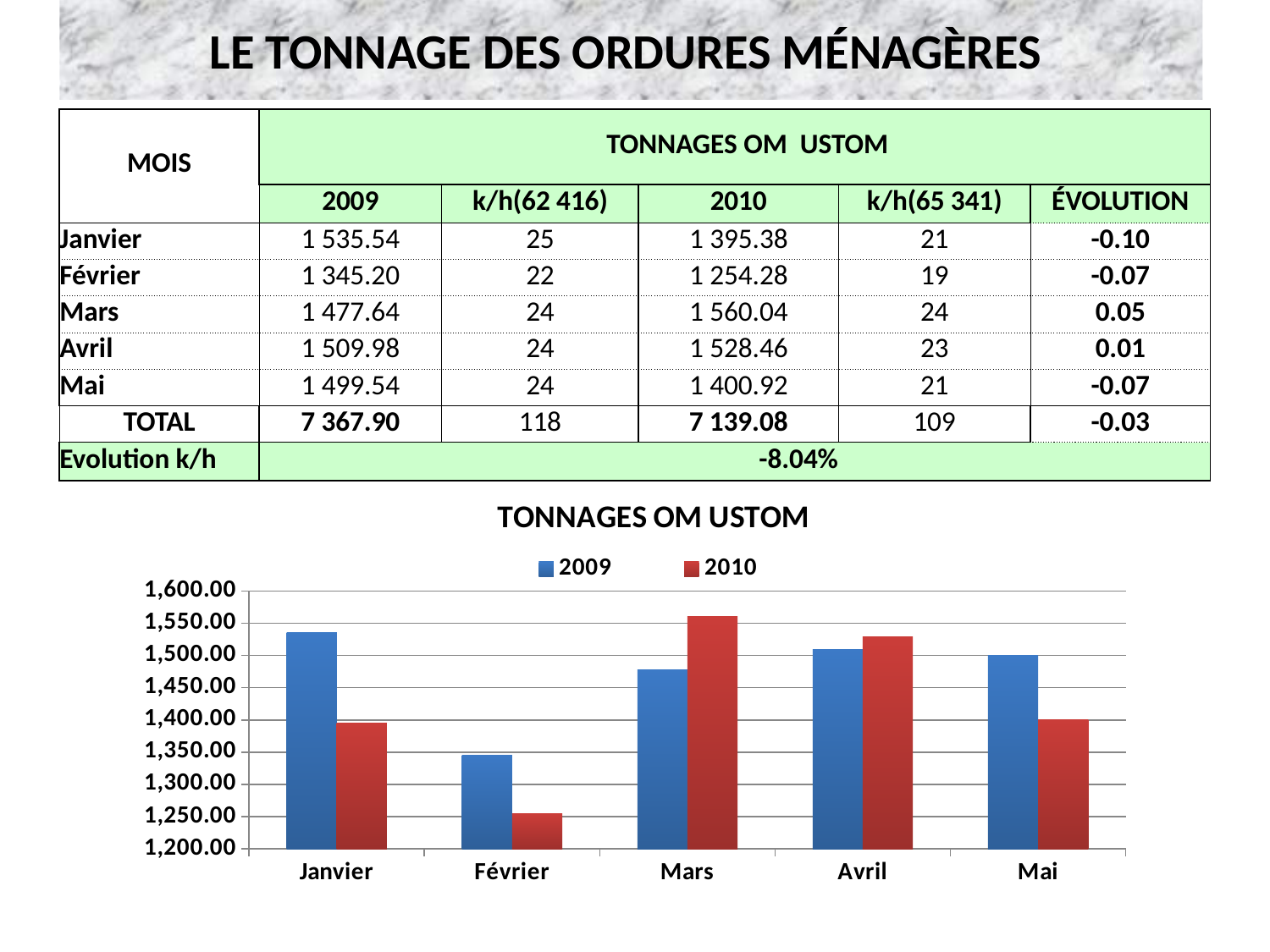

# LE TONNAGE DES ORDURES MÉNAGÈRES
|  | TONNAGES OM USTOM |  |  |  |  |
| --- | --- | --- | --- | --- | --- |
| MOIS |  |  |  |  |  |
|  | 2009 | k/h(62 416) | 2010 | k/h(65 341) | ÉVOLUTION |
| Janvier | 1 535.54 | 25 | 1 395.38 | 21 | -0.10 |
| Février | 1 345.20 | 22 | 1 254.28 | 19 | -0.07 |
| Mars | 1 477.64 | 24 | 1 560.04 | 24 | 0.05 |
| Avril | 1 509.98 | 24 | 1 528.46 | 23 | 0.01 |
| Mai | 1 499.54 | 24 | 1 400.92 | 21 | -0.07 |
| TOTAL | 7 367.90 | 118 | 7 139.08 | 109 | -0.03 |
| Evolution k/h |  | -8.04% |  |  |  |

### Chart

| Category |  |  |
|---|---|---|
| Janvier | 1535.54 | 1395.3799999999999 |
| Février | 1345.2 | 1254.28 |
| Mars | 1477.6399999999999 | 1560.04 |
| Avril | 1509.98 | 1528.46 |
| Mai | 1499.54 | 1400.92 |